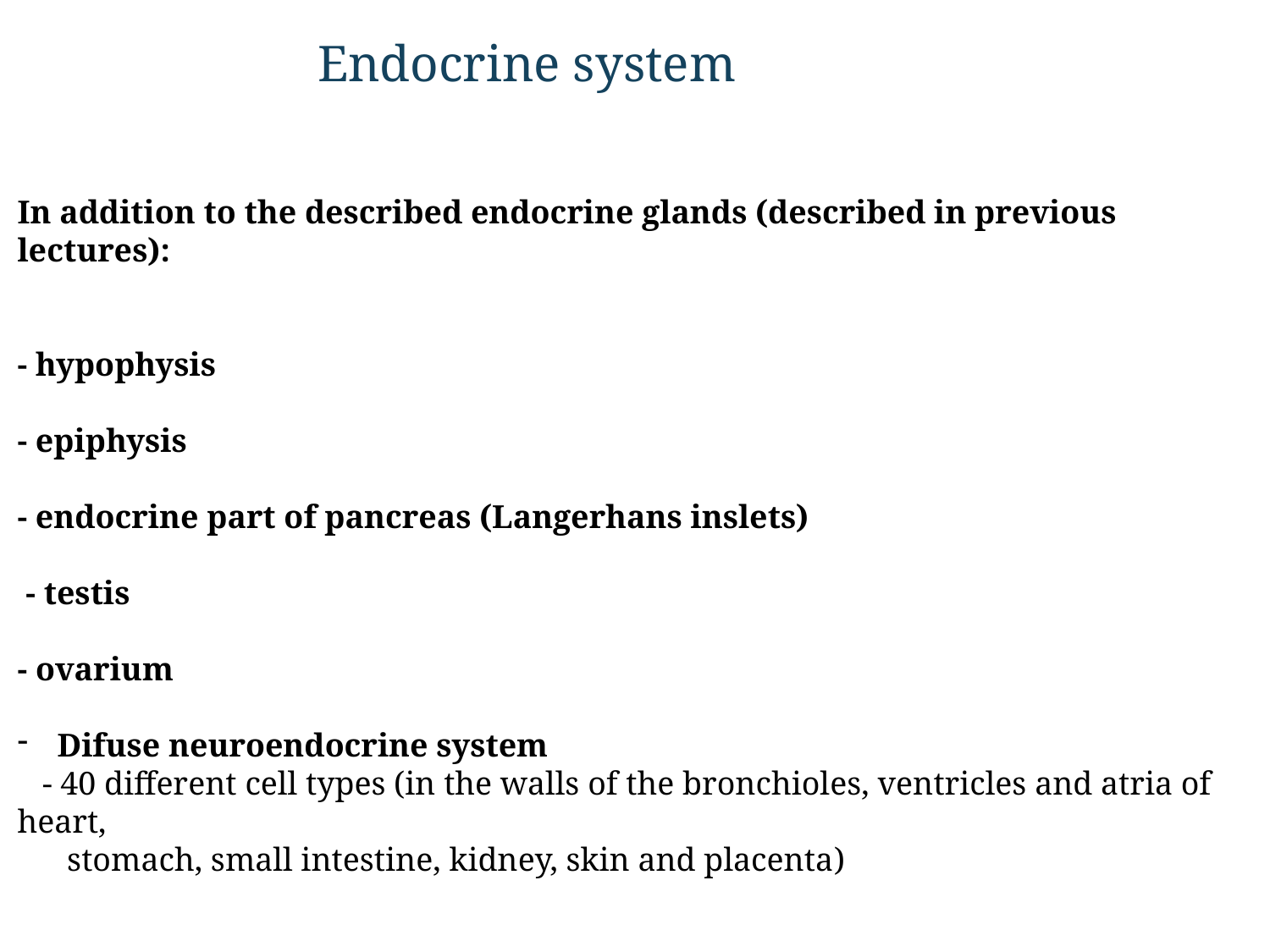

Endocrine system
In addition to the described endocrine glands (described in previous lectures):

- hypophysis

- epiphysis

- endocrine part of pancreas (Langerhans inslets)

 - testis

- ovarium

Difuse neuroendocrine system
   - 40 different cell types (in the walls of the bronchioles, ventricles and atria of heart,
      stomach, small intestine, kidney, skin and placenta)